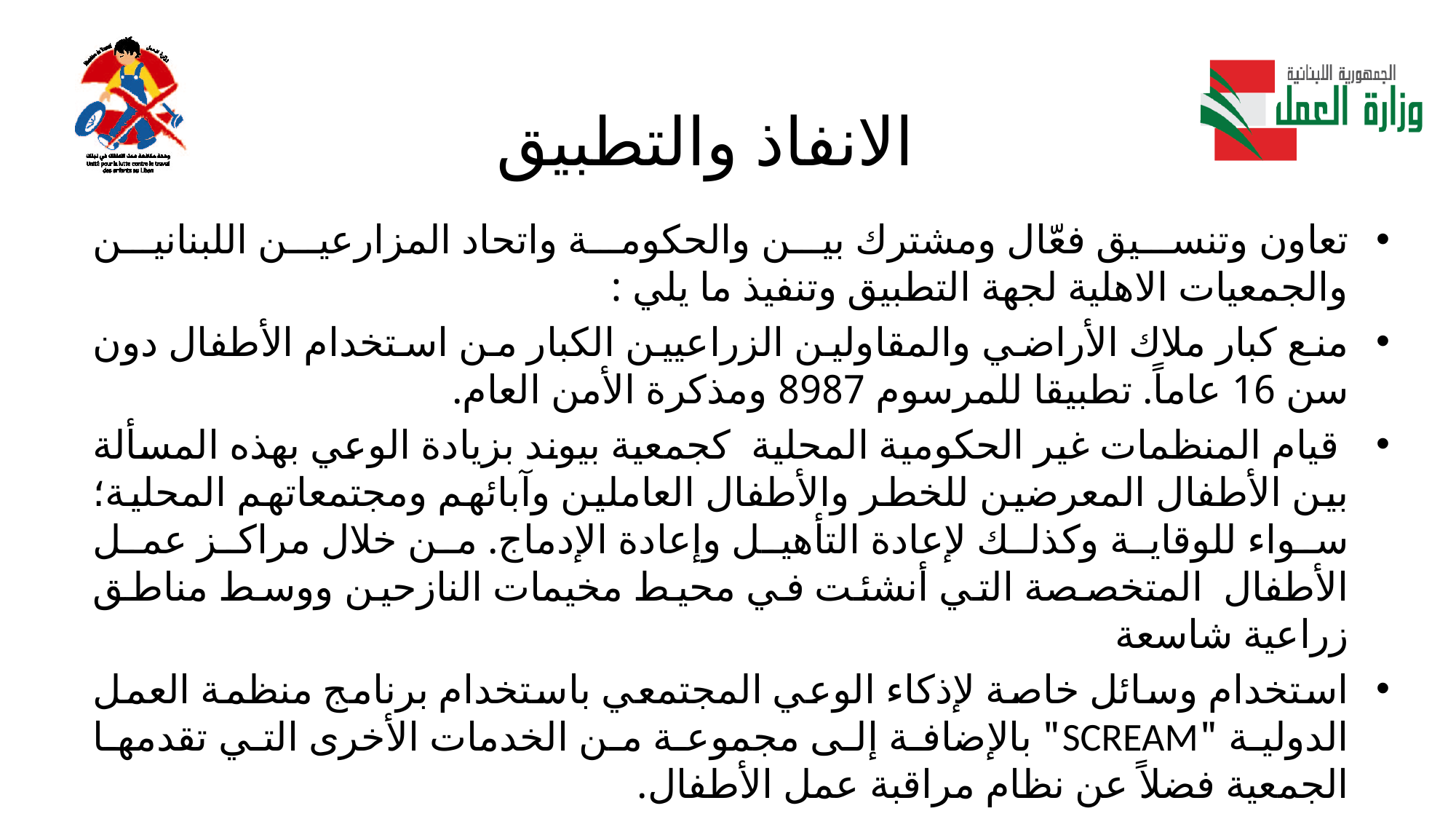

# الانفاذ والتطبيق
تعاون وتنسيق فعّال ومشترك بين والحكومة واتحاد المزارعين اللبنانين والجمعيات الاهلية لجهة التطبيق وتنفيذ ما يلي :
منع كبار ملاك الأراضي والمقاولين الزراعيين الكبار من استخدام الأطفال دون سن 16 عاماً. تطبيقا للمرسوم 8987 ومذكرة الأمن العام.
 قيام المنظمات غير الحكومية المحلية  كجمعية بيوند بزيادة الوعي بهذه المسألة بين الأطفال المعرضين للخطر والأطفال العاملين وآبائهم ومجتمعاتهم المحلية؛ سواء للوقاية وكذلك لإعادة التأهيل وإعادة الإدماج. من خلال مراكز عمل الأطفال  المتخصصة التي أنشئت في محيط مخيمات النازحين ووسط مناطق زراعية شاسعة
استخدام وسائل خاصة لإذكاء الوعي المجتمعي باستخدام برنامج منظمة العمل الدولية "SCREAM" بالإضافة إلى مجموعة من الخدمات الأخرى التي تقدمها الجمعية فضلاً عن نظام مراقبة عمل الأطفال.
تنظيم حفل اطلاق "الجوقة الوطنية ضد عمل الاطفال"في القصر الجمهوري 20 آذار 2018